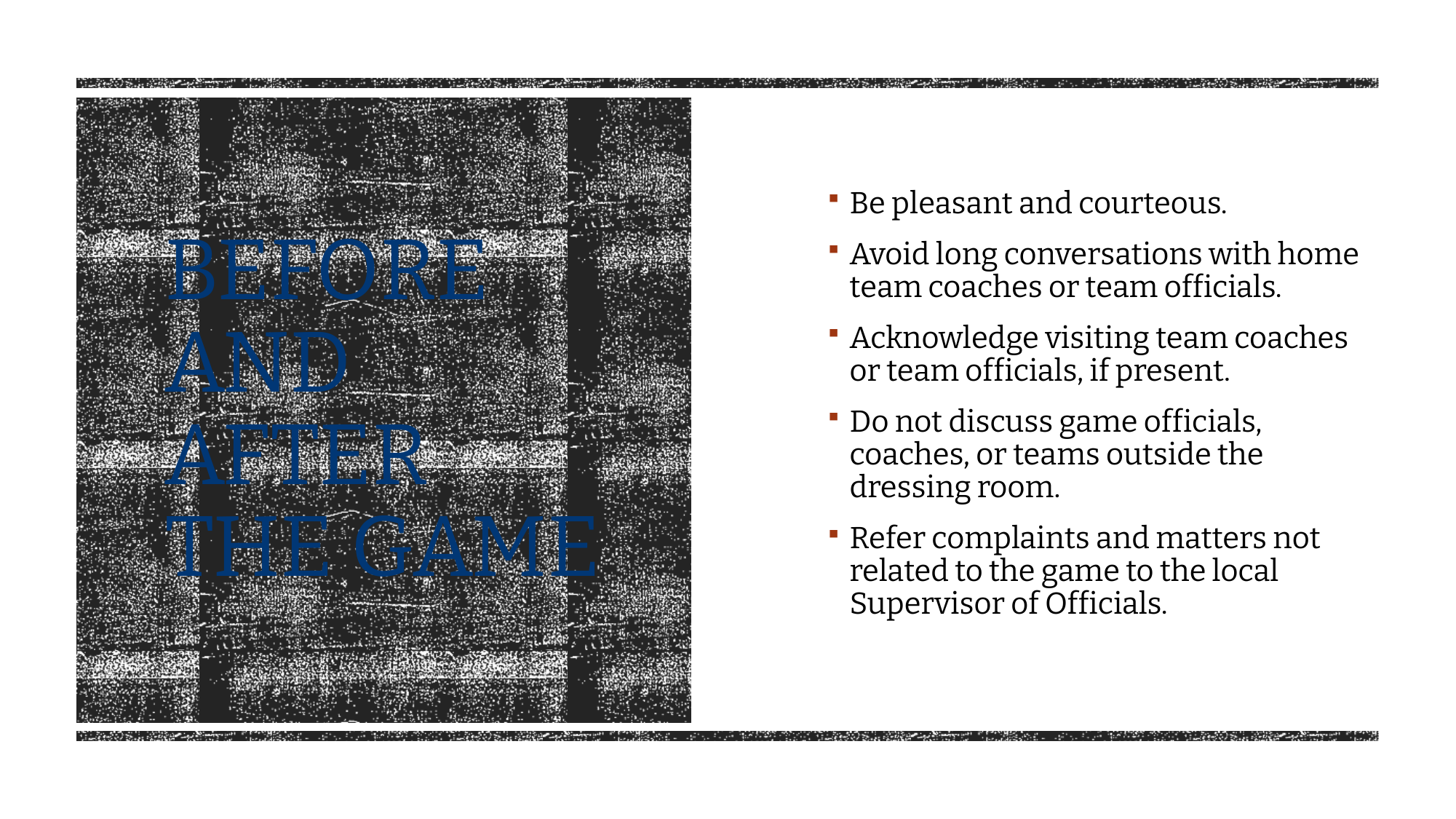

Be pleasant and courteous.
Avoid long conversations with home team coaches or team officials.
Acknowledge visiting team coaches or team officials, if present.
Do not discuss game officials, coaches, or teams outside the dressing room.
Refer complaints and matters not related to the game to the local Supervisor of Officials.
# Before and After the Game